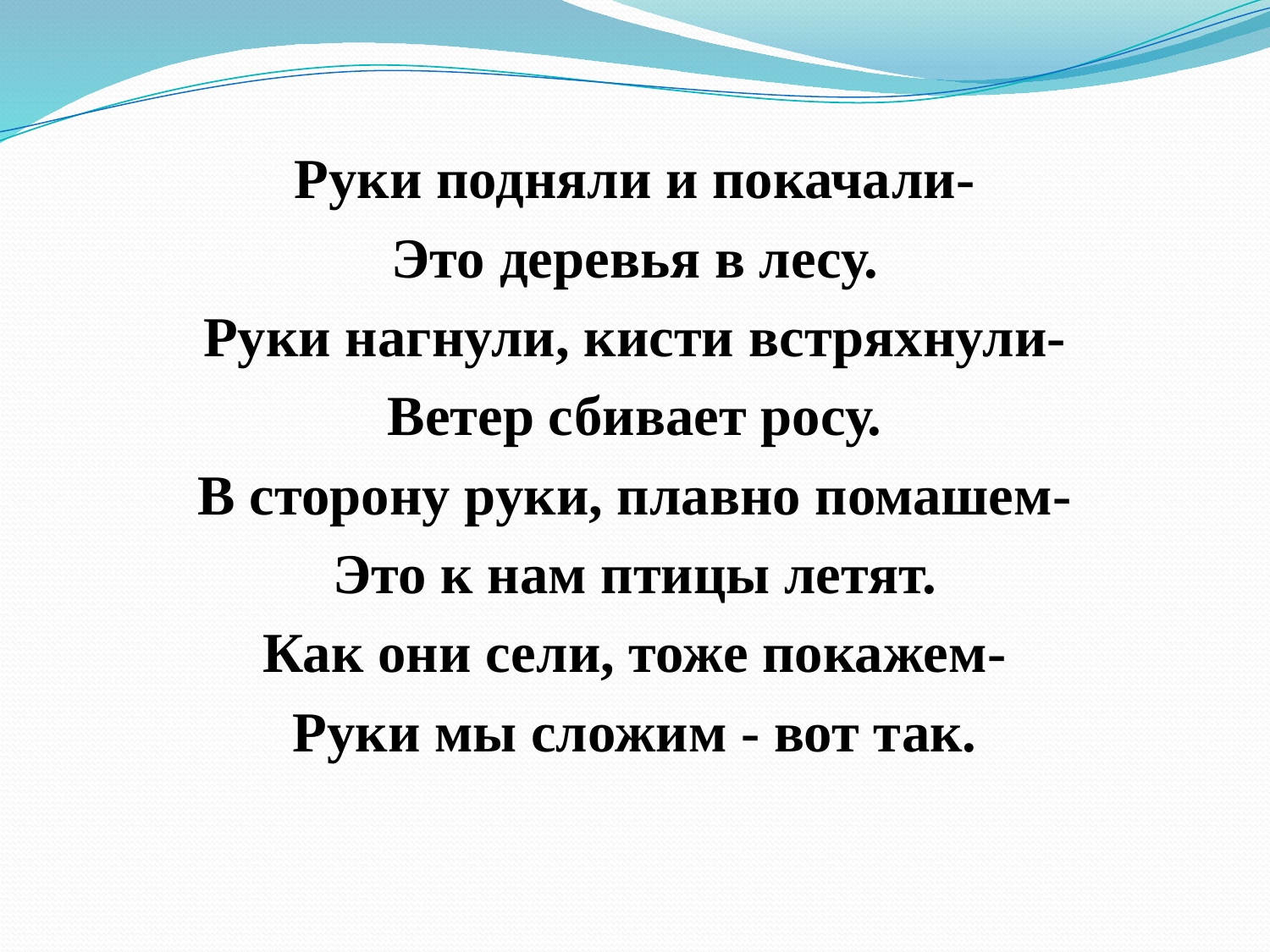

Руки подняли и покачали-
Это деревья в лесу.
Руки нагнули, кисти встряхнули-
Ветер сбивает росу.
В сторону руки, плавно помашем-
Это к нам птицы летят.
Как они сели, тоже покажем-
Руки мы сложим - вот так.